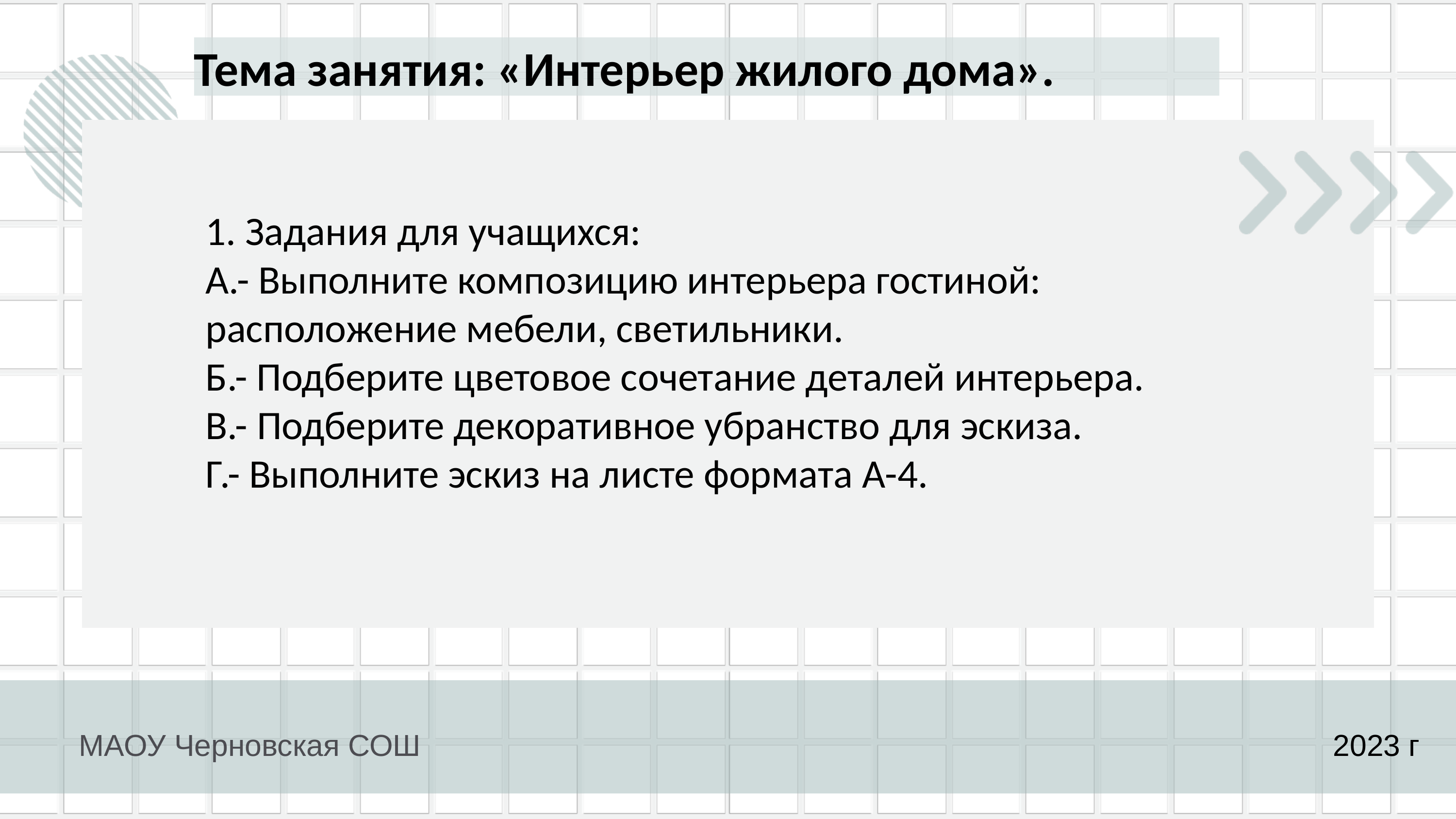

Тема занятия: «Интерьер жилого дома».

1. Задания для учащихся:
А.- Выполните композицию интерьера гостиной: расположение мебели, светильники.
Б.- Подберите цветовое сочетание деталей интерьера.
В.- Подберите декоративное убранство для эскиза.
Г.- Выполните эскиз на листе формата А-4.

МАОУ Черновская СОШ
2023 г